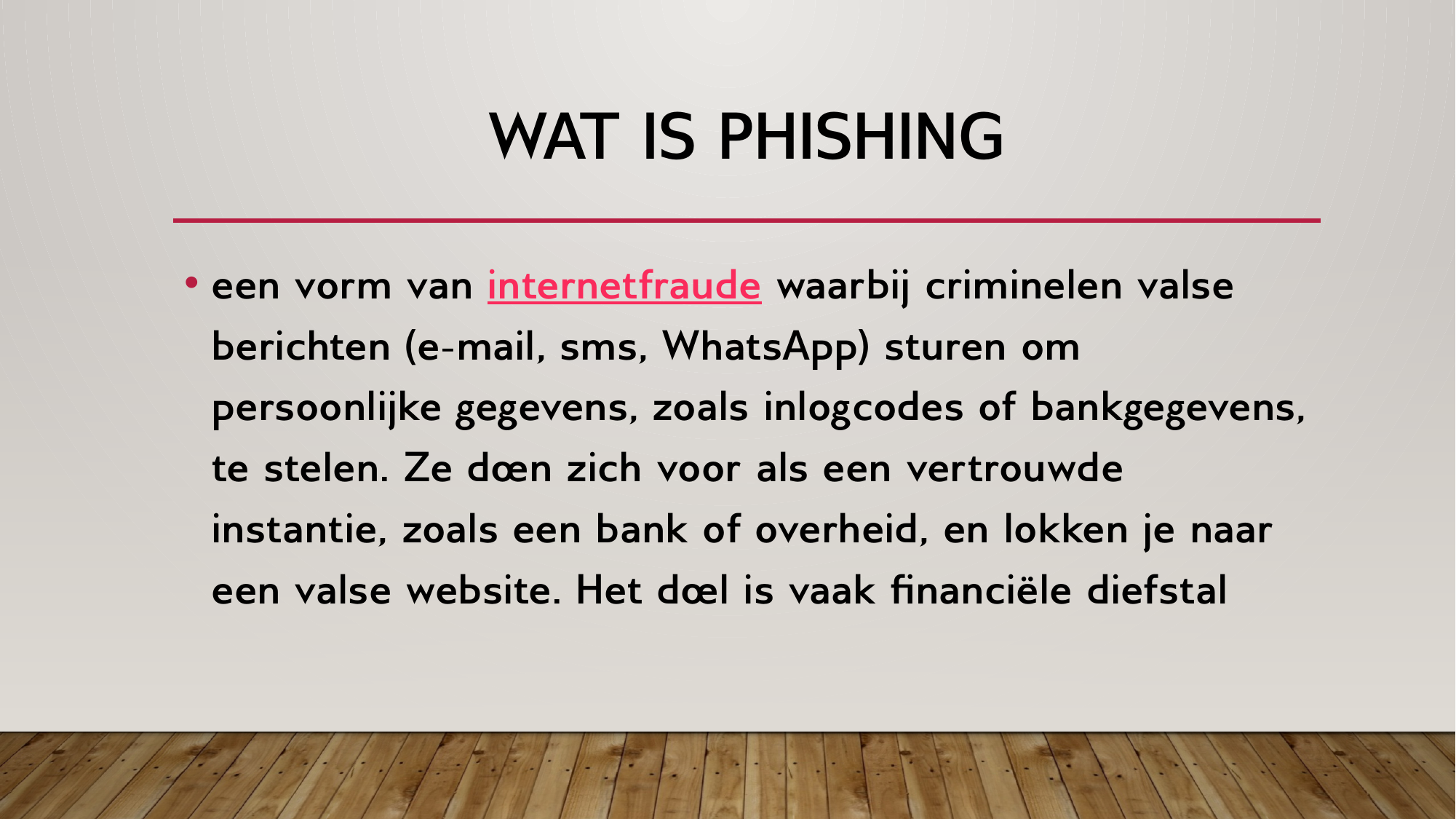

# Wat is phishing
een vorm van internetfraude waarbij criminelen valse berichten (e-mail, sms, WhatsApp) sturen om persoonlijke gegevens, zoals inlogcodes of bankgegevens, te stelen. Ze doen zich voor als een vertrouwde instantie, zoals een bank of overheid, en lokken je naar een valse website. Het doel is vaak financiële diefstal